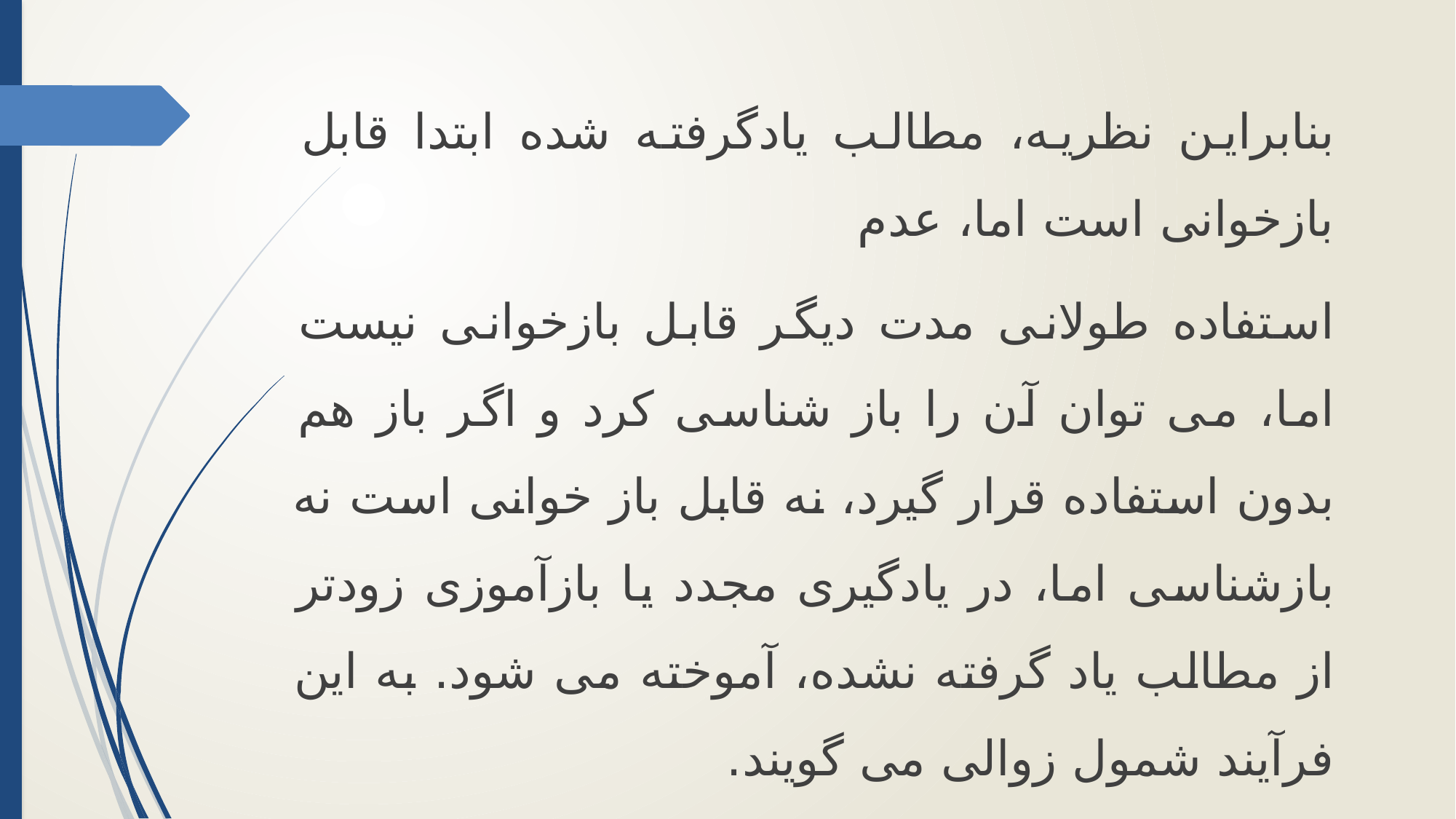

بنابراین نظریه، مطالب یادگرفته شده ابتدا قابل بازخوانی است اما، عدم
استفاده طولانی مدت دیگر قابل بازخوانی نیست اما، می توان آن را باز شناسی کرد و اگر باز هم بدون استفاده قرار گیرد، نه قابل باز خوانی است نه بازشناسی اما، در یادگیری مجدد یا بازآموزی زودتر از مطالب یاد گرفته نشده، آموخته می شود. به این فرآیند شمول زوالی می گویند.